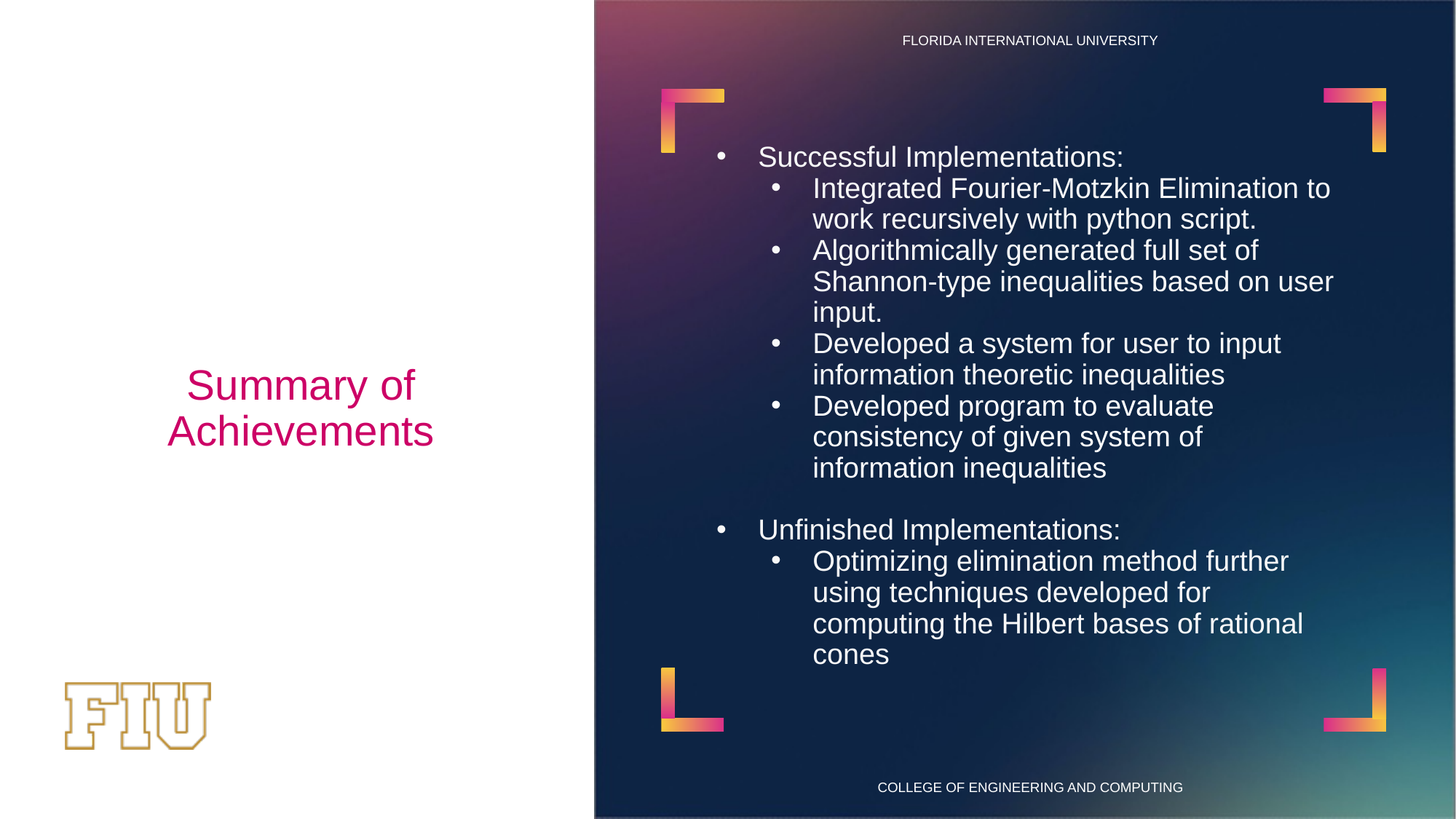

Successful Implementations:
Integrated Fourier-Motzkin Elimination to work recursively with python script.
Algorithmically generated full set of Shannon-type inequalities based on user input.
Developed a system for user to input information theoretic inequalities
Developed program to evaluate consistency of given system of information inequalities

Unfinished Implementations:
Optimizing elimination method further using techniques developed for computing the Hilbert bases of rational cones
# Summary of Achievements